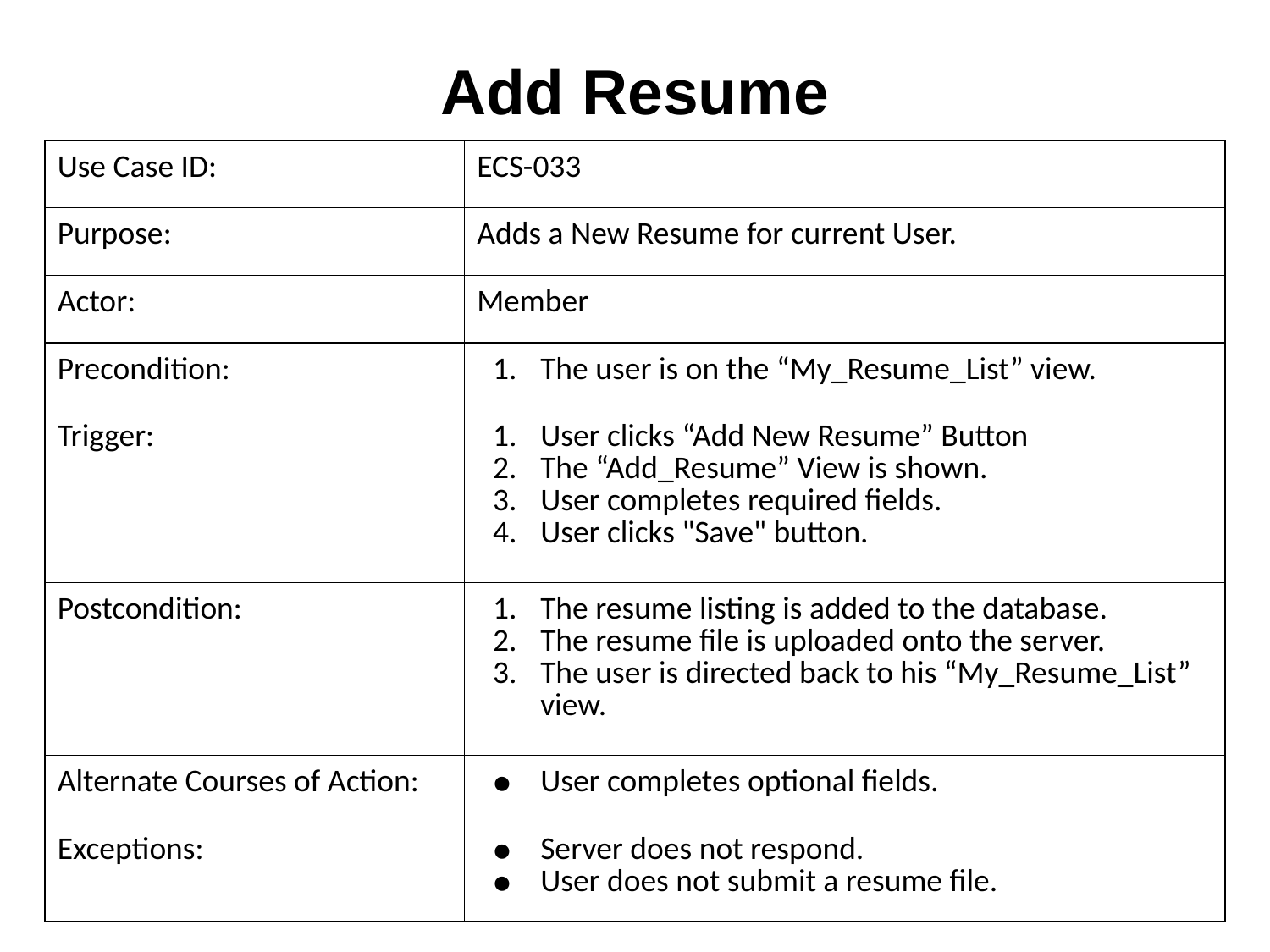

# Add Resume
| Use Case ID: | ECS-033 |
| --- | --- |
| Purpose: | Adds a New Resume for current User. |
| Actor: | Member |
| Precondition: | The user is on the “My\_Resume\_List” view. |
| Trigger: | User clicks “Add New Resume” Button The “Add\_Resume” View is shown. User completes required fields. User clicks "Save" button. |
| Postcondition: | The resume listing is added to the database. The resume file is uploaded onto the server. The user is directed back to his “My\_Resume\_List” view. |
| Alternate Courses of Action: | User completes optional fields. |
| Exceptions: | Server does not respond. User does not submit a resume file. |